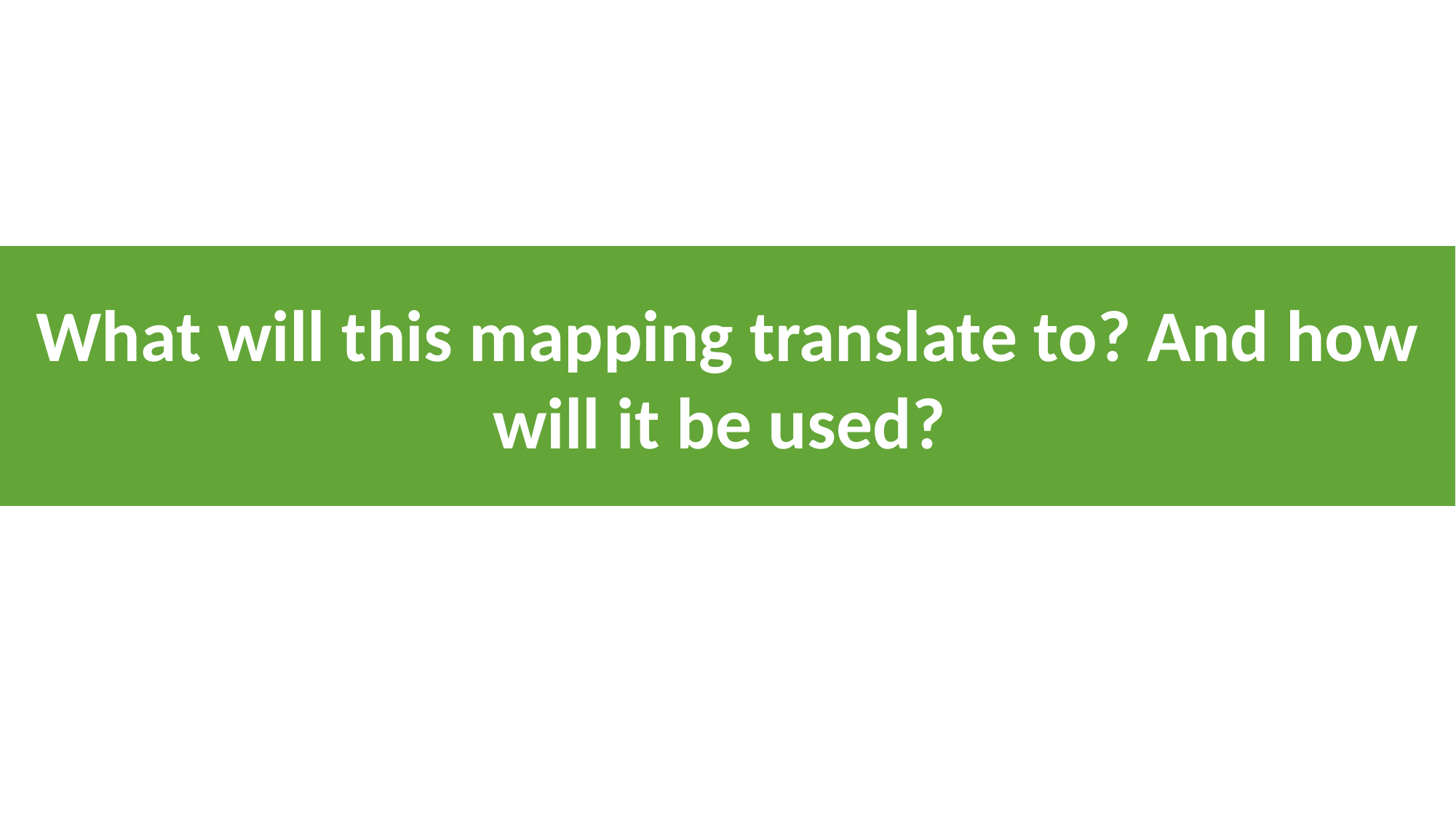

What will this mapping translate to? And how will it be used?